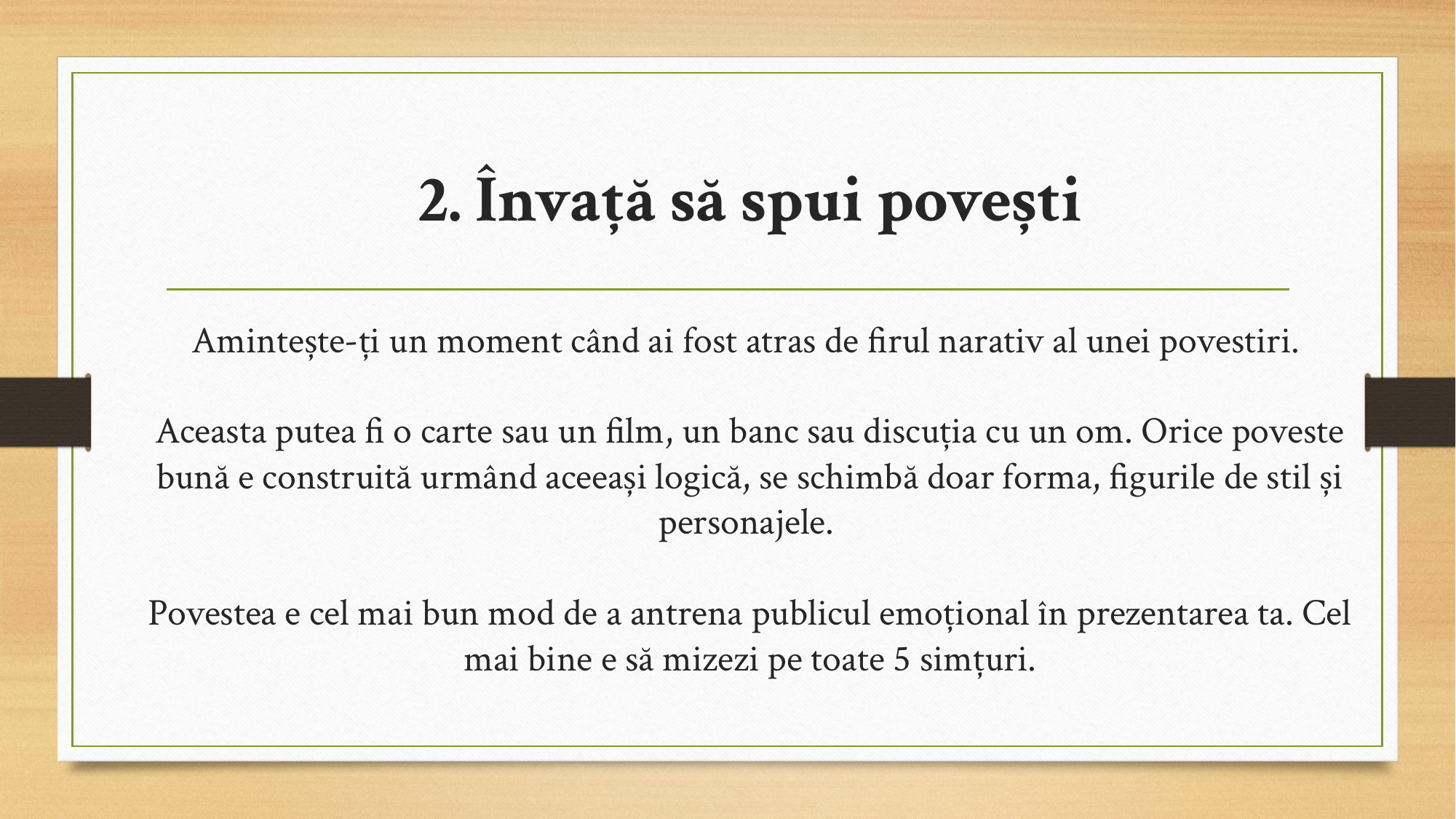

# 2. Învață să spui povești Amintește-ți un moment când ai fost atras de firul narativ al unei povestiri. Aceasta putea fi o carte sau un film, un banc sau discuția cu un om. Orice poveste bună e construită urmând aceeași logică, se schimbă doar forma, figurile de stil și personajele. Povestea e cel mai bun mod de a antrena publicul emoțional în prezentarea ta. Cel mai bine e să mizezi pe toate 5 simțuri.